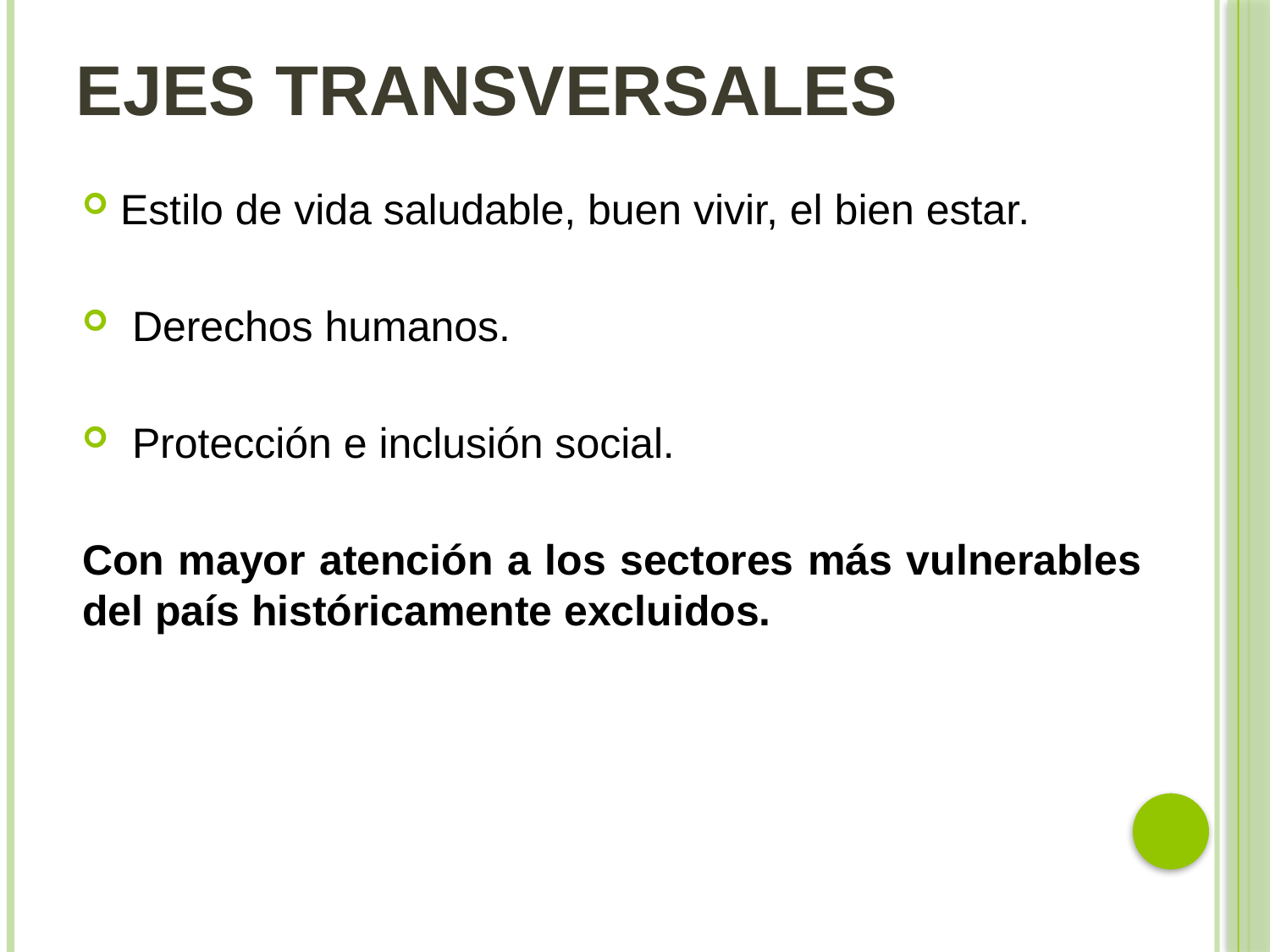

# Ejes Transversales
Estilo de vida saludable, buen vivir, el bien estar.

 Derechos humanos.

 Protección e inclusión social.

Con mayor atención a los sectores más vulnerables del país históricamente excluidos.